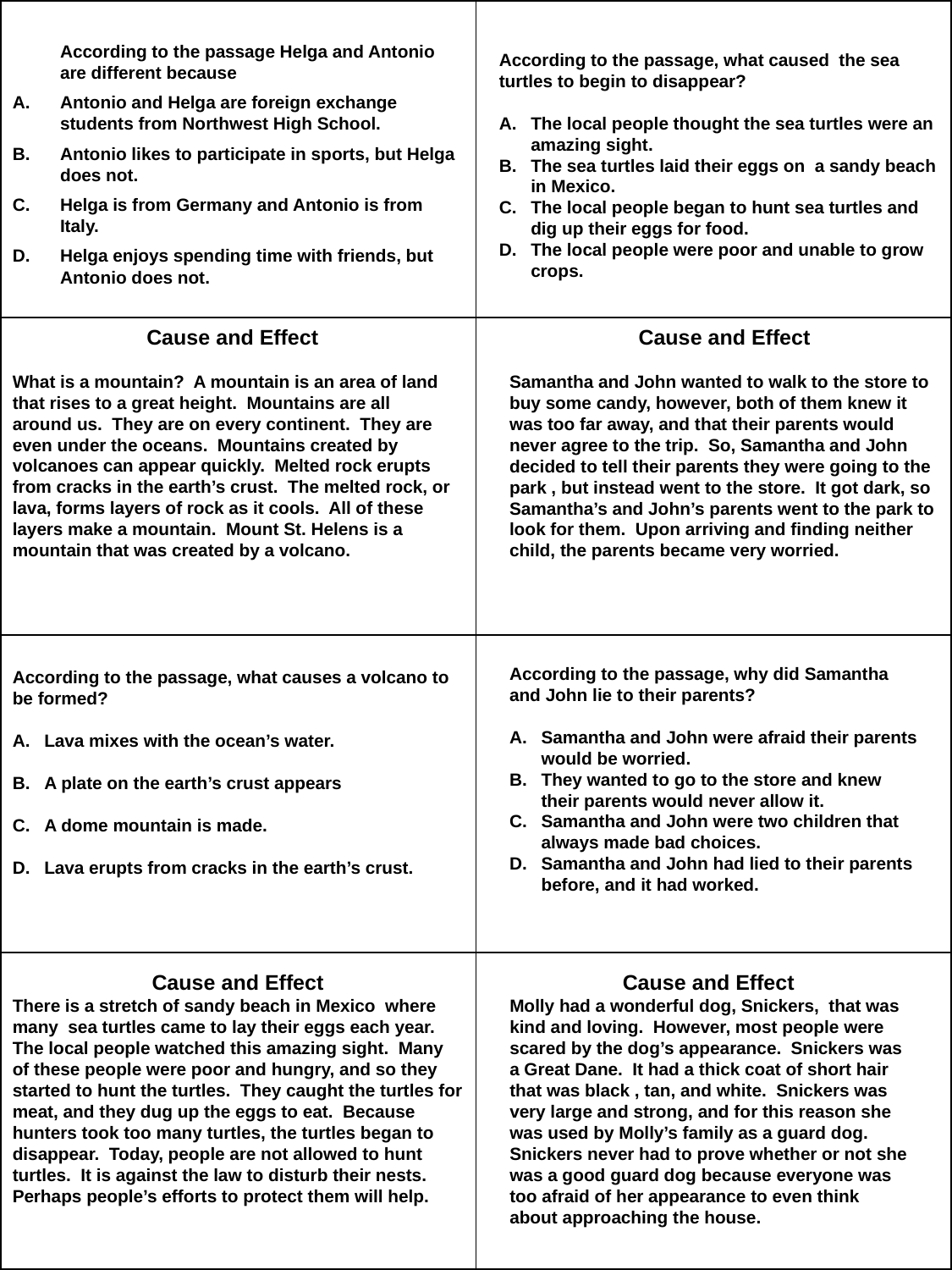

|  |  |
| --- | --- |
|  |  |
|  |  |
|  |  |

	According to the passage Helga and Antonio are different because
Antonio and Helga are foreign exchange students from Northwest High School.
Antonio likes to participate in sports, but Helga does not.
Helga is from Germany and Antonio is from Italy.
Helga enjoys spending time with friends, but Antonio does not.

According to the passage, what caused  the sea turtles to begin to disappear?

The local people thought the sea turtles were an amazing sight.
The sea turtles laid their eggs on  a sandy beach in Mexico.
The local people began to hunt sea turtles and dig up their eggs for food.
The local people were poor and unable to grow crops.

Cause and Effect

What is a mountain?  A mountain is an area of land that rises to a great height.  Mountains are all around us.  They are on every continent.  They are even under the oceans.  Mountains created by volcanoes can appear quickly.  Melted rock erupts from cracks in the earth’s crust.  The melted rock, or lava, forms layers of rock as it cools.  All of these layers make a mountain.  Mount St. Helens is a mountain that was created by a volcano.

According to the passage, what causes a volcano to be formed?

Lava mixes with the ocean’s water.

A plate on the earth’s crust appears

A dome mountain is made.

Lava erupts from cracks in the earth’s crust.
Cause and Effect

Samantha and John wanted to walk to the store to buy some candy, however, both of them knew it was too far away, and that their parents would never agree to the trip.  So, Samantha and John decided to tell their parents they were going to the park , but instead went to the store.  It got dark, so Samantha’s and John’s parents went to the park to look for them.  Upon arriving and finding neither child, the parents became very worried.

According to the passage, why did Samantha and John lie to their parents?

Samantha and John were afraid their parents would be worried.
They wanted to go to the store and knew their parents would never allow it.
Samantha and John were two children that always made bad choices.
Samantha and John had lied to their parents before, and it had worked.
Cause and Effect
There is a stretch of sandy beach in Mexico  where many  sea turtles came to lay their eggs each year.  The local people watched this amazing sight.  Many of these people were poor and hungry, and so they started to hunt the turtles.  They caught the turtles for meat, and they dug up the eggs to eat.  Because hunters took too many turtles, the turtles began to disappear.  Today, people are not allowed to hunt turtles.  It is against the law to disturb their nests.  Perhaps people’s efforts to protect them will help.
Cause and Effect
Molly had a wonderful dog, Snickers,  that was kind and loving.  However, most people were scared by the dog’s appearance.  Snickers was a Great Dane.  It had a thick coat of short hair that was black , tan, and white.  Snickers was very large and strong, and for this reason she was used by Molly’s family as a guard dog.  Snickers never had to prove whether or not she was a good guard dog because everyone was too afraid of her appearance to even think about approaching the house.